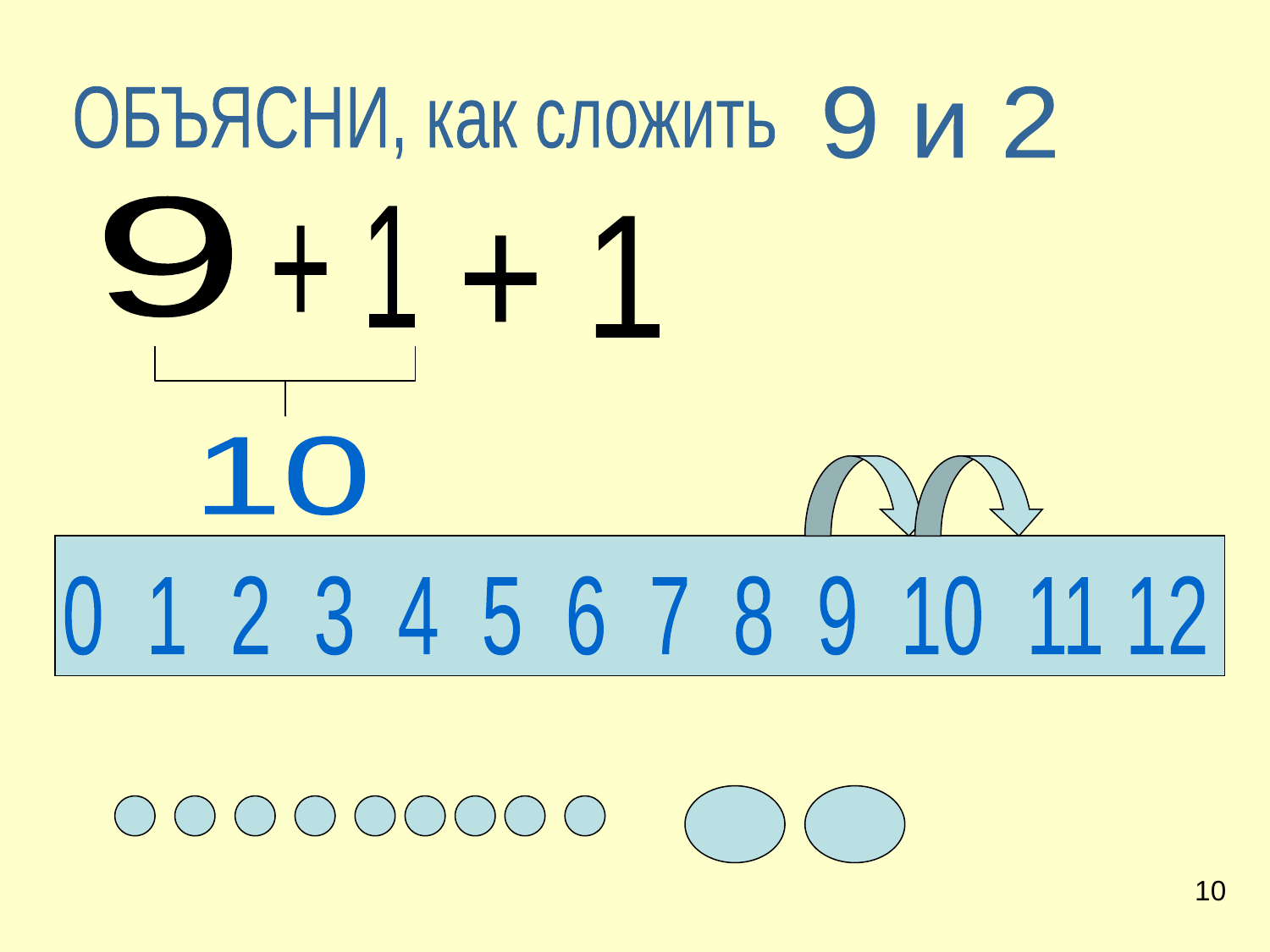

ОБЪЯСНИ, как сложить
9 и 2
9
+ 1
+ 1

10

0  1  2  3  4  5  6  7  8  9  10  11 12

10